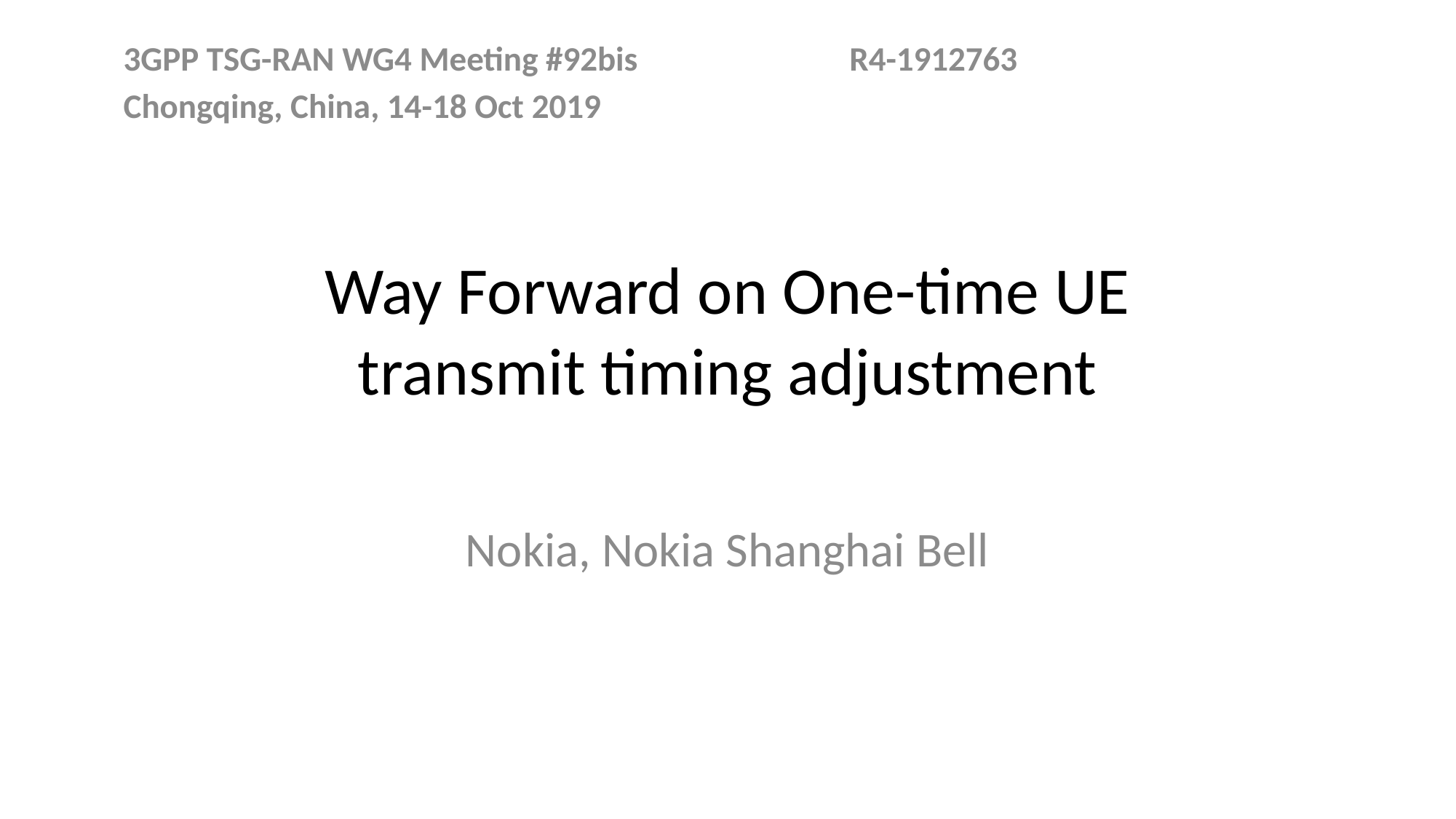

3GPP TSG-RAN WG4 Meeting #92bis	           				 R4-1912763
Chongqing, China, 14-18 Oct 2019

# Way Forward on One-time UE transmit timing adjustment
Nokia, Nokia Shanghai Bell